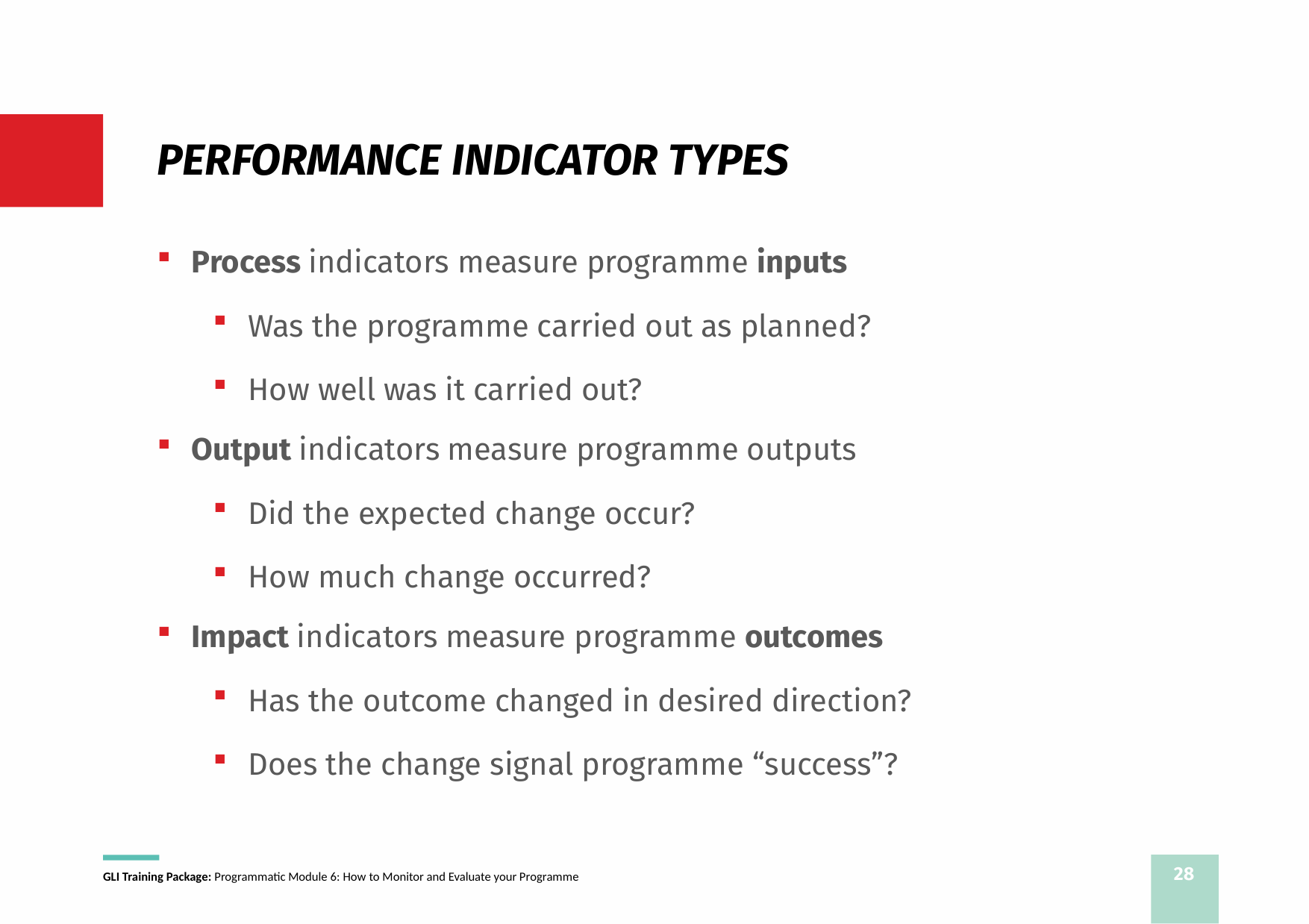

# PERFORMANCE INDICATOR TYPES
Process indicators measure programme inputs
Was the programme carried out as planned?
How well was it carried out?
Output indicators measure programme outputs
Did the expected change occur?
How much change occurred?
Impact indicators measure programme outcomes
Has the outcome changed in desired direction?
Does the change signal programme “success”?